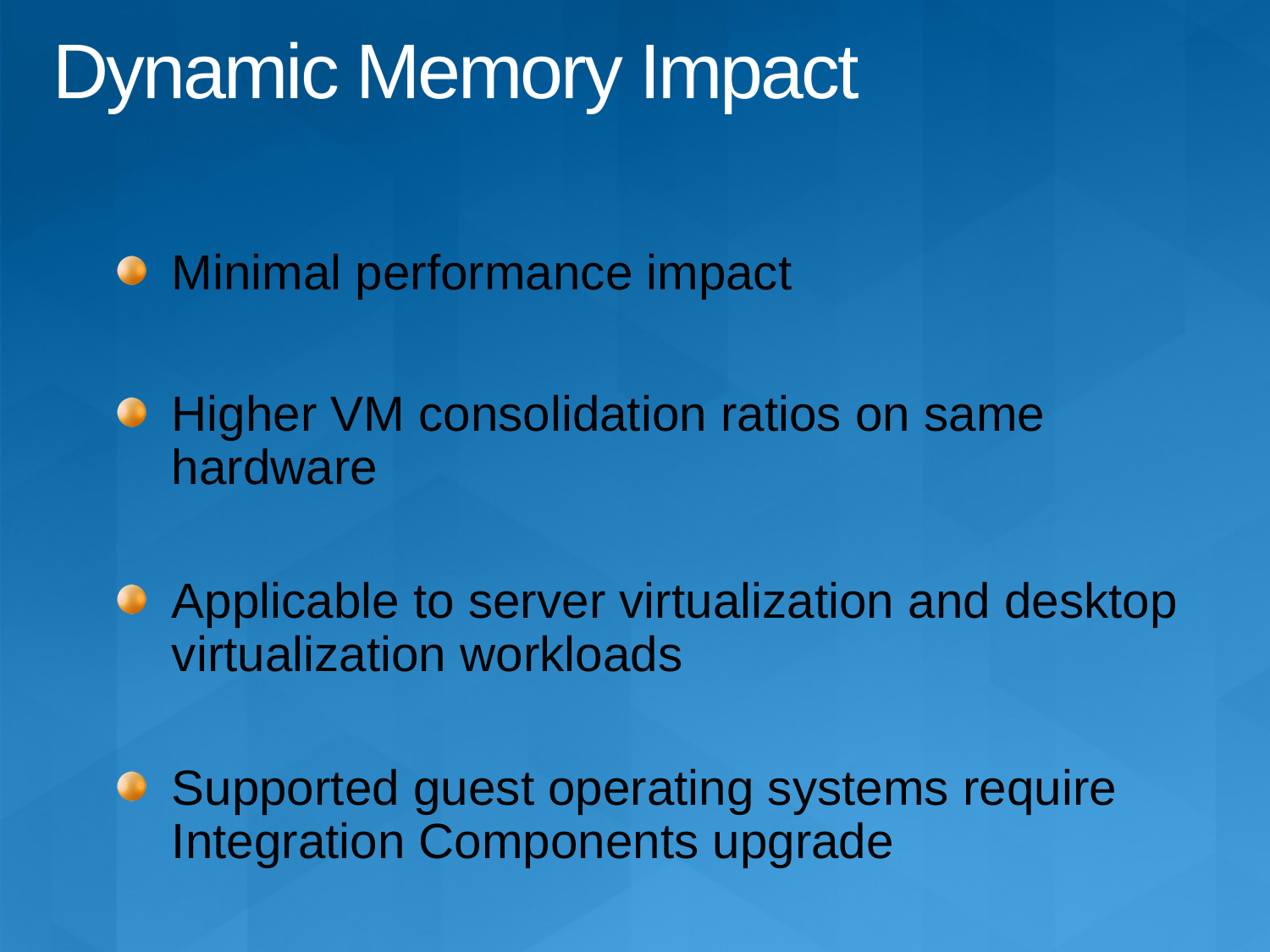

# Dynamic Memory Impact

Minimal performance impact

Higher VM consolidation ratios on same hardware

Applicable to server virtualization and desktop virtualization workloads

Supported guest operating systems require Integration Components upgrade